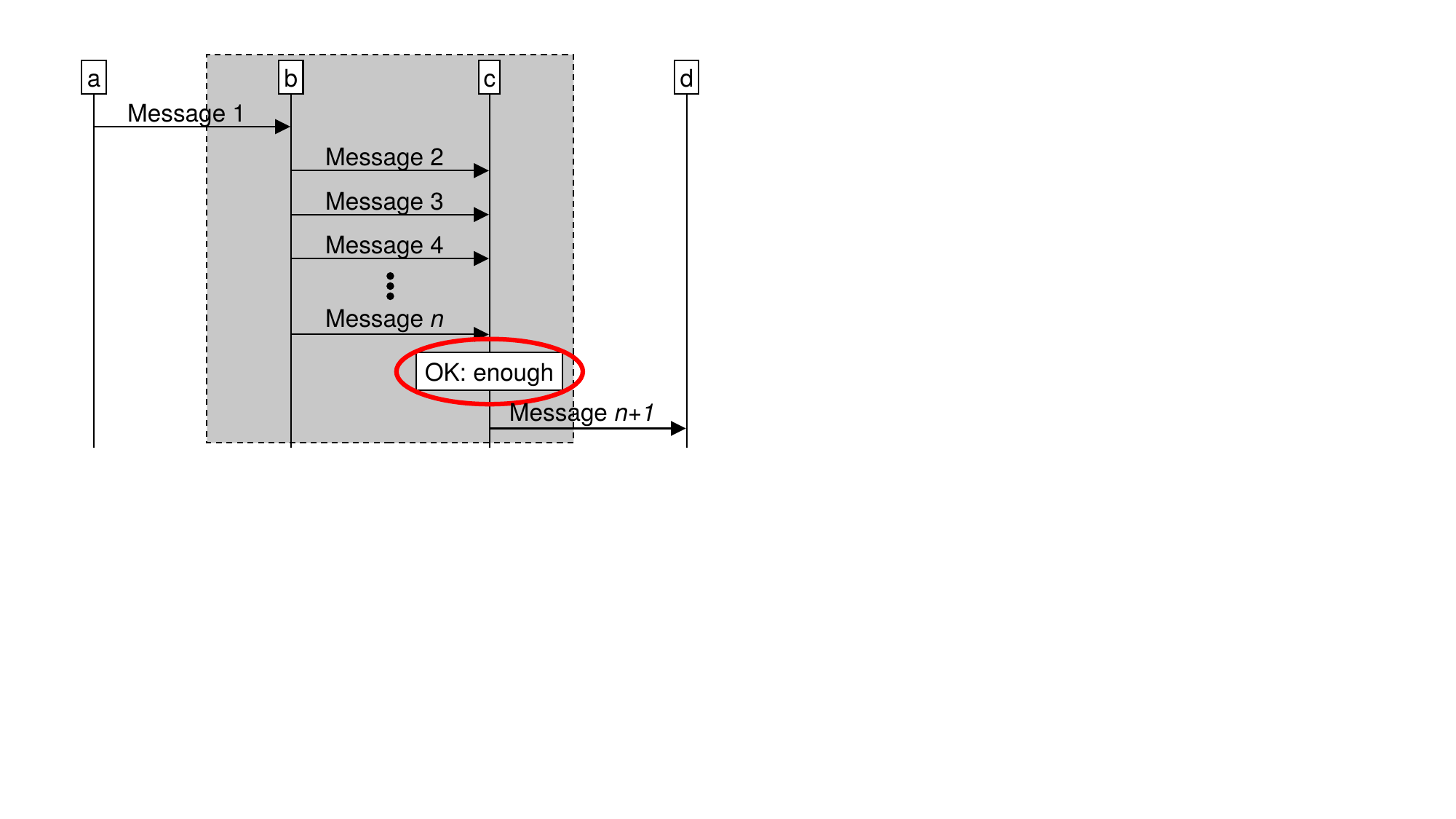

a
b
c
d
Message 1
Message 2
Message 3
Message 4

Message n

OK: enough
Message n+1